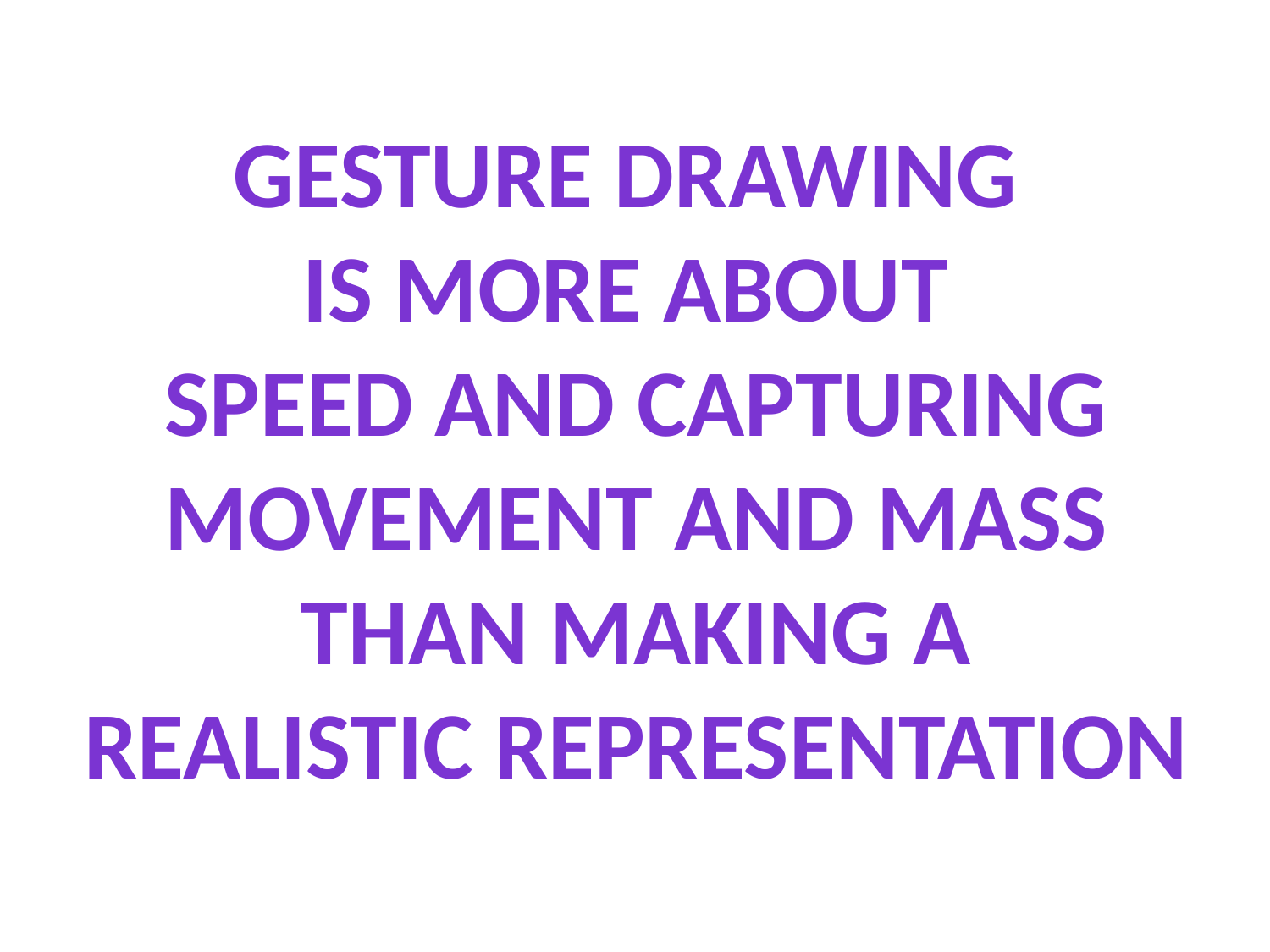

Gesture drawing
is more about
Speed and capturing
Movement and mass
 than Making a
Realistic representation